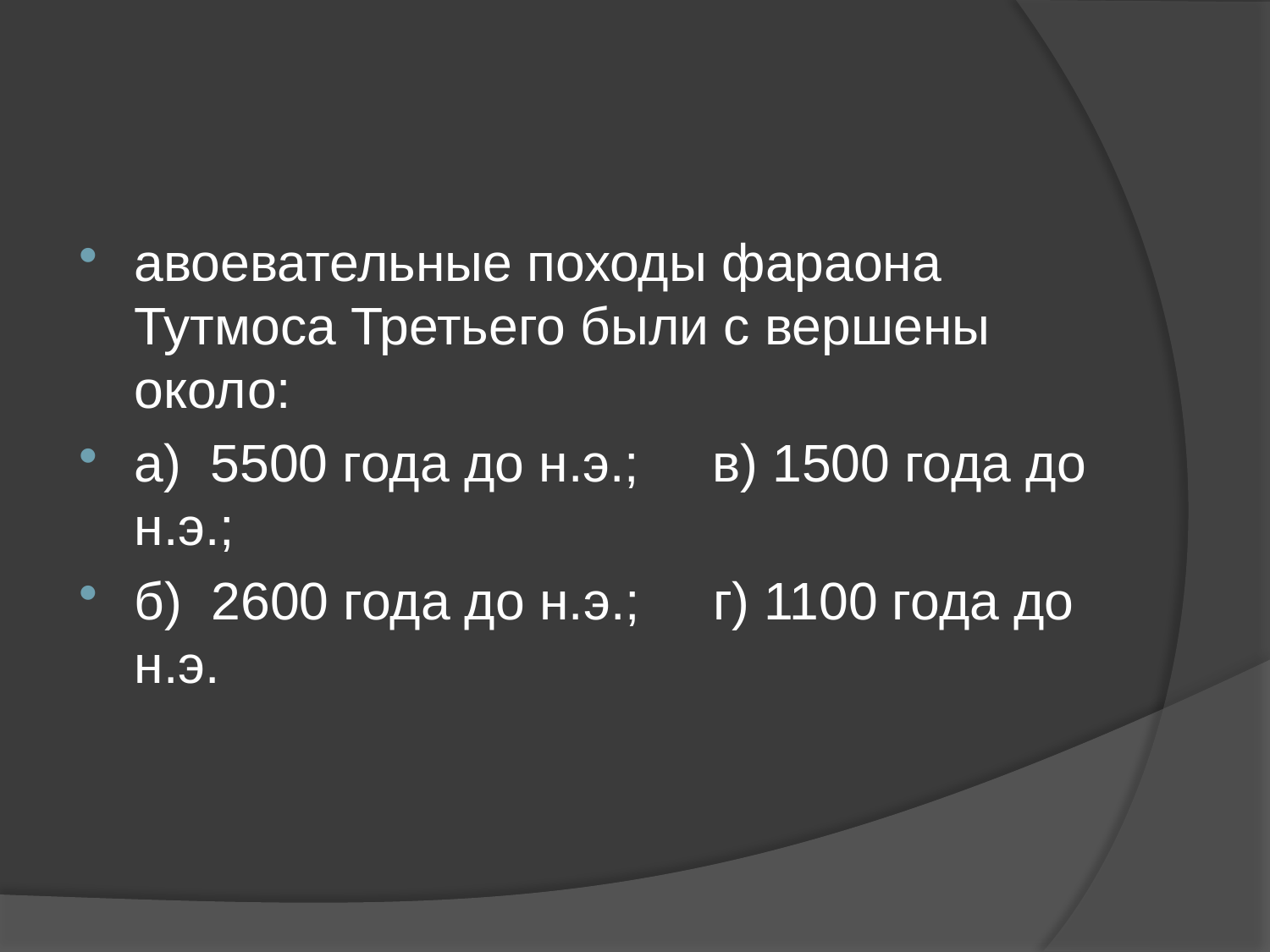

#
авоевательные походы фараона Тутмоса Третьего были с вершены около:
а)  5500 года до н.э.;     в) 1500 года до н.э.;
б)  2600 года до н.э.;     г) 1100 года до н.э.